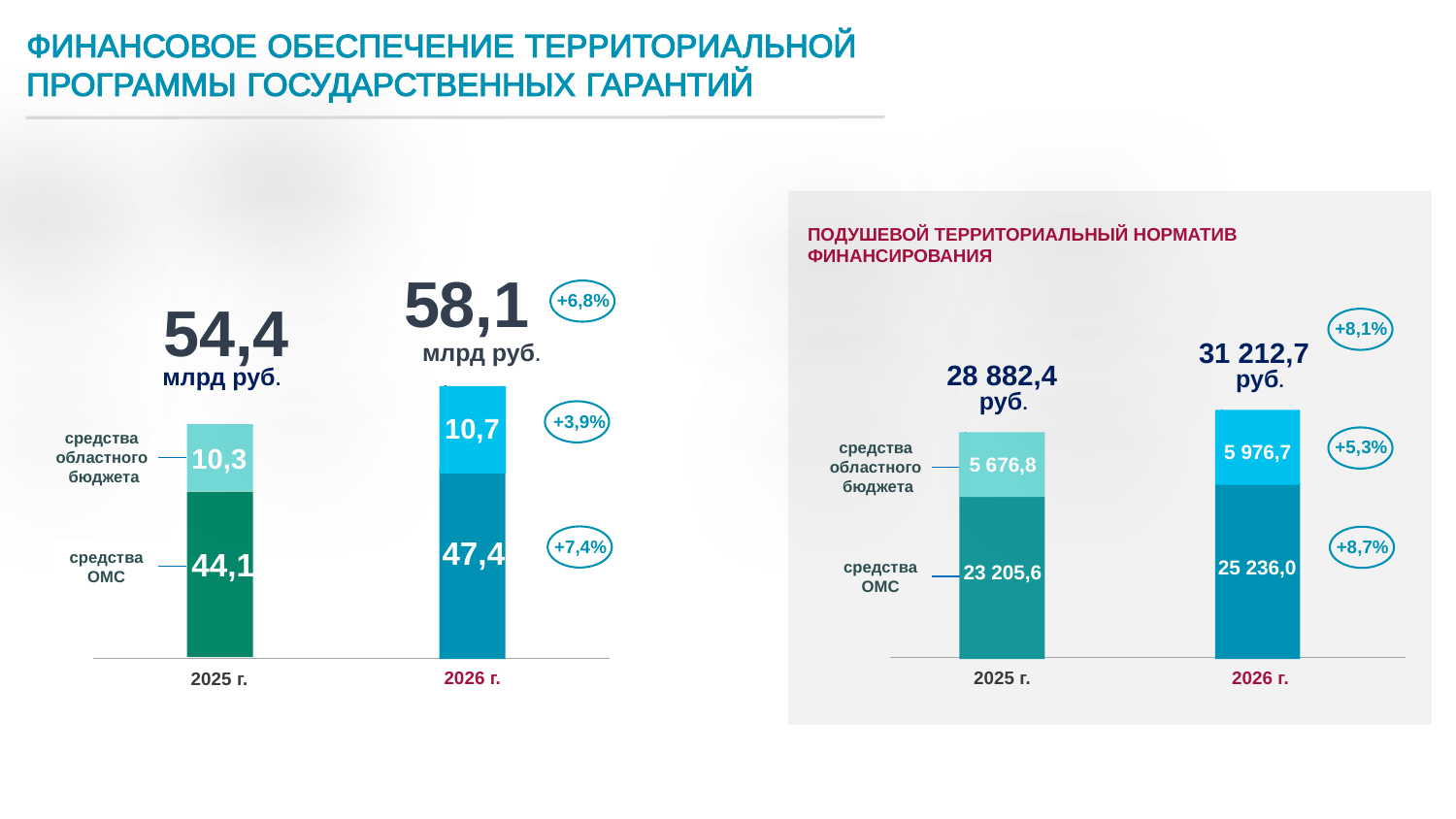

ФИНАНСОВОЕ ОБЕСПЕЧЕНИЕ ТЕРРИТОРИАЛЬНОЙ
ПРОГРАММЫ ГОСУДАРСТВЕННЫХ ГАРАНТИЙ

ПОДУШЕВОЙ ТЕРРИТОРИАЛЬНЫЙ НОРМАТИВ ФИНАНСИРОВАНИЯ
58,1

+6,8%
54,4

+8,1%
31 212,7
млрд руб.
28 882,4
млрд руб.
руб.
руб.

+3,9%
10,7

средства
областного
бюджета

+5,3%
средства
областного
бюджета
5 976,7

10,3
5 676,8
47,4

+7,4%
+8,7%

44,1
средства ОМС

25 236,0
средства ОМС
23 205,6
2026 г.
2025 г.
2026 г.
2025 г.